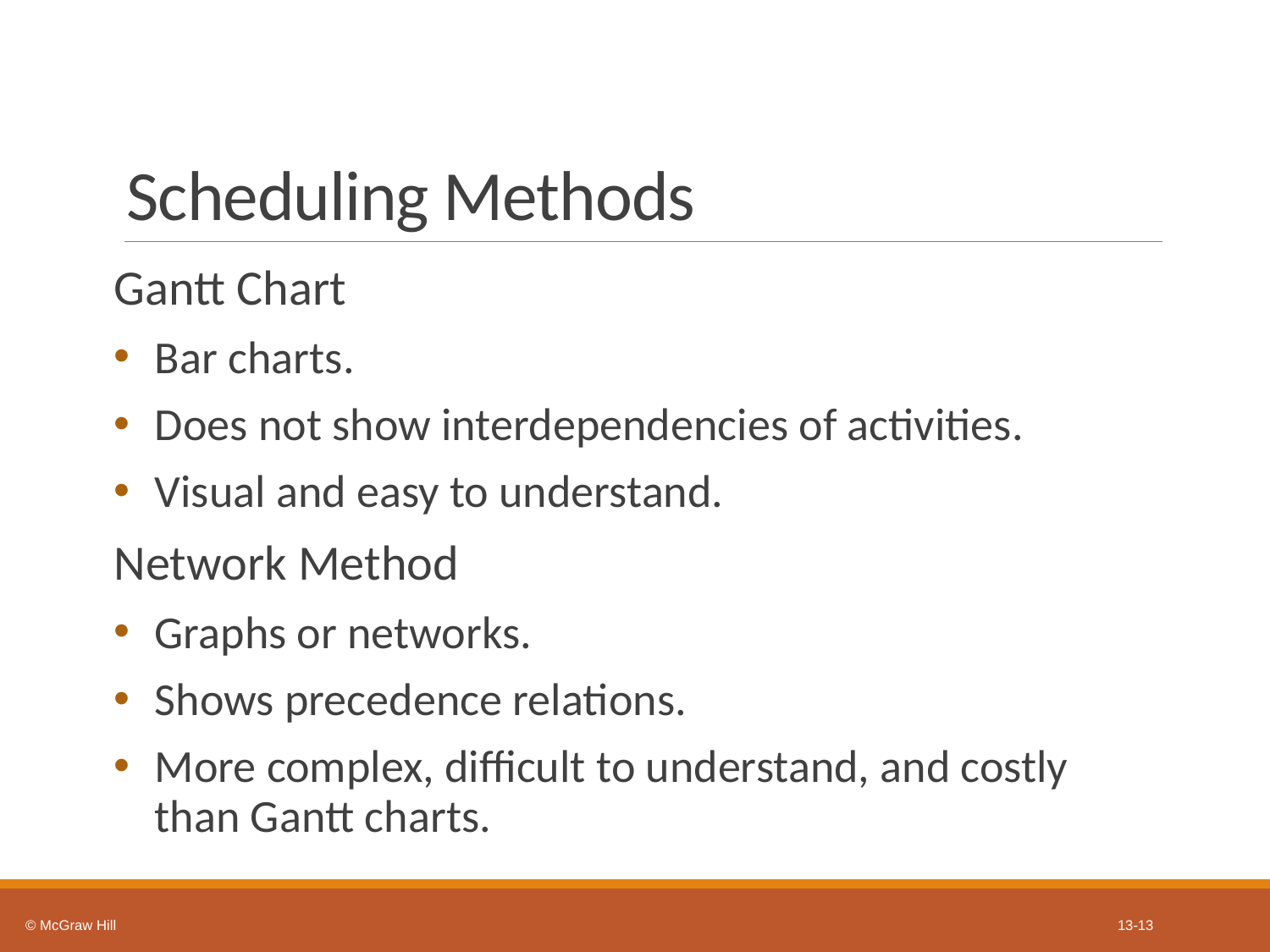

# Scheduling Methods
Gantt Chart
Bar charts.
Does not show interdependencies of activities.
Visual and easy to understand.
Network Method
Graphs or networks.
Shows precedence relations.
More complex, difficult to understand, and costly than Gantt charts.